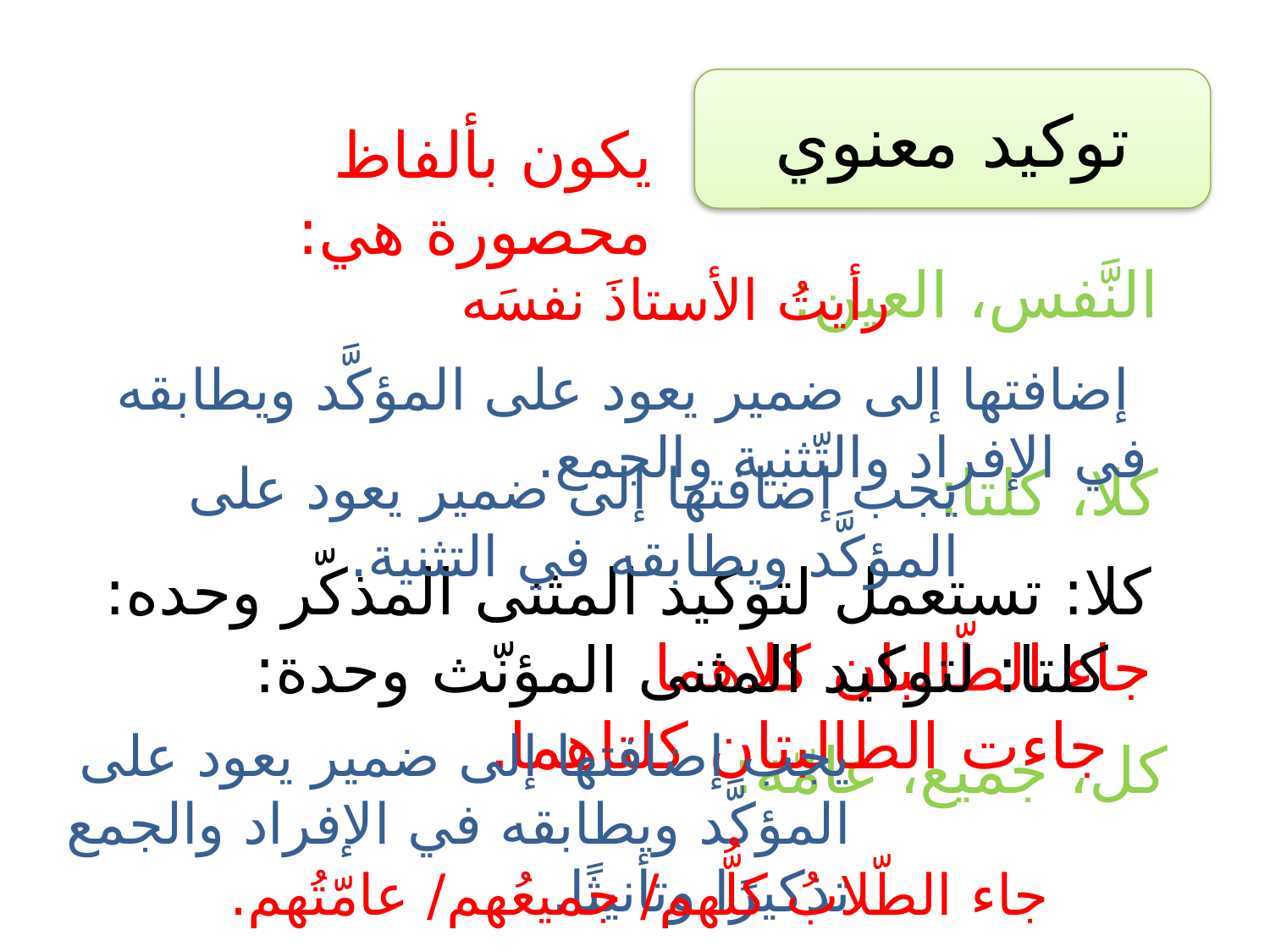

توكيد معنوي
يكون بألفاظ محصورة هي:
النَّفس، العين:
رأيتُ الأستاذَ نفسَه
 إضافتها إلى ضمير يعود على المؤكَّد ويطابقه في الإفراد والتّثنية والجمع.
يجب إضافتها إلى ضمير يعود على المؤكَّد ويطابقه في التثنية.
كلا، كلتا:
كلا: تستعمل لتوكيد المثنى المذكّر وحده: جاء الطّالبان كلاهما
كلتا: لتوكيد المثنى المؤنّث وحدة: جاءت الطالبتان كلتاهما.
يجب إضافتها إلى ضمير يعود على المؤكَّد ويطابقه في الإفراد والجمع تذكيرًا وتأنيثًا.
كل، جميع، عامّة:
جاء الطّلابُ كلُّهم/ جميعُهم/ عامّتُهم.